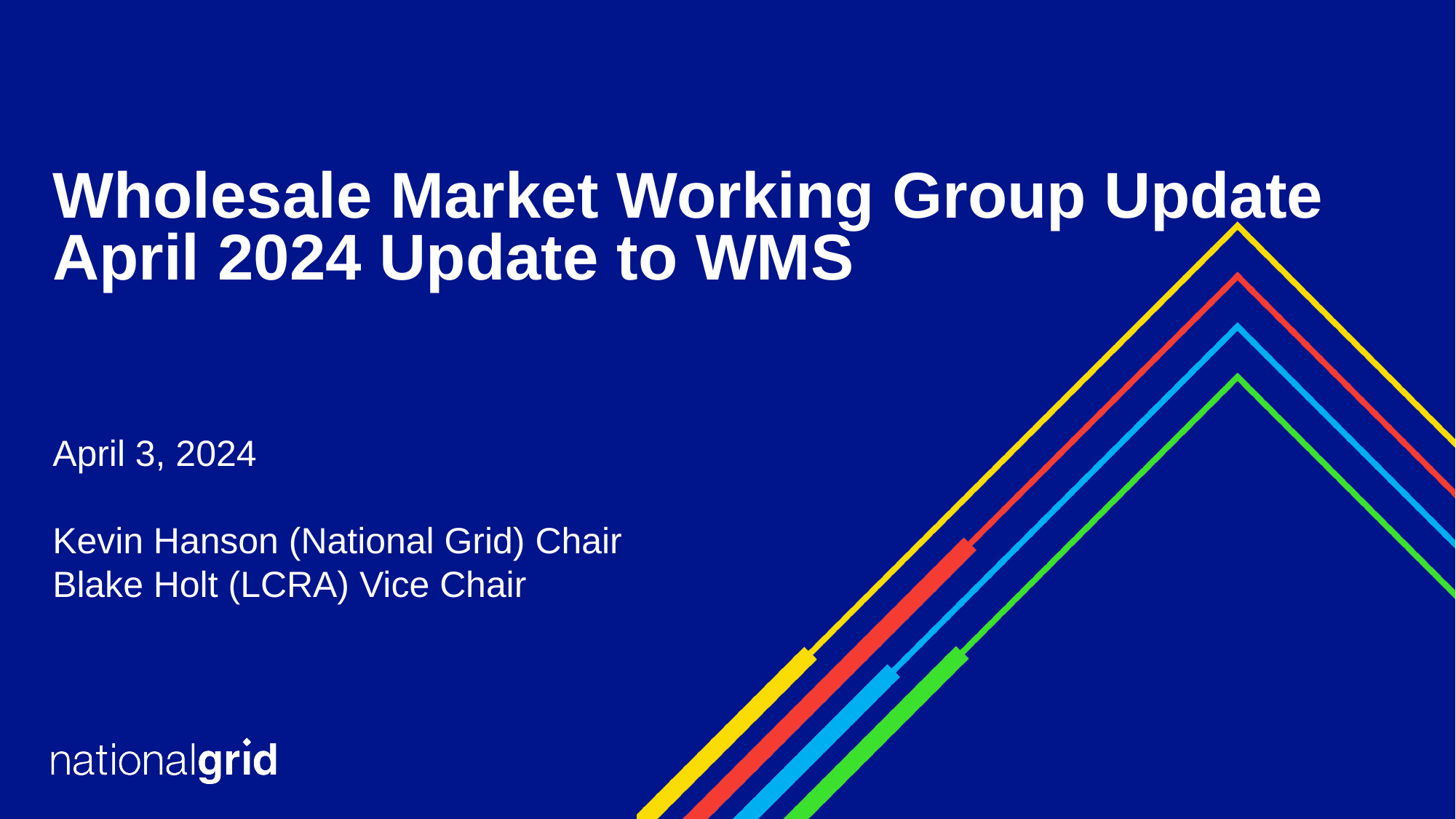

# Wholesale Market Working Group Update April 2024 Update to WMS
April 3, 2024

Kevin Hanson (National Grid) Chair
Blake Holt (LCRA) Vice Chair